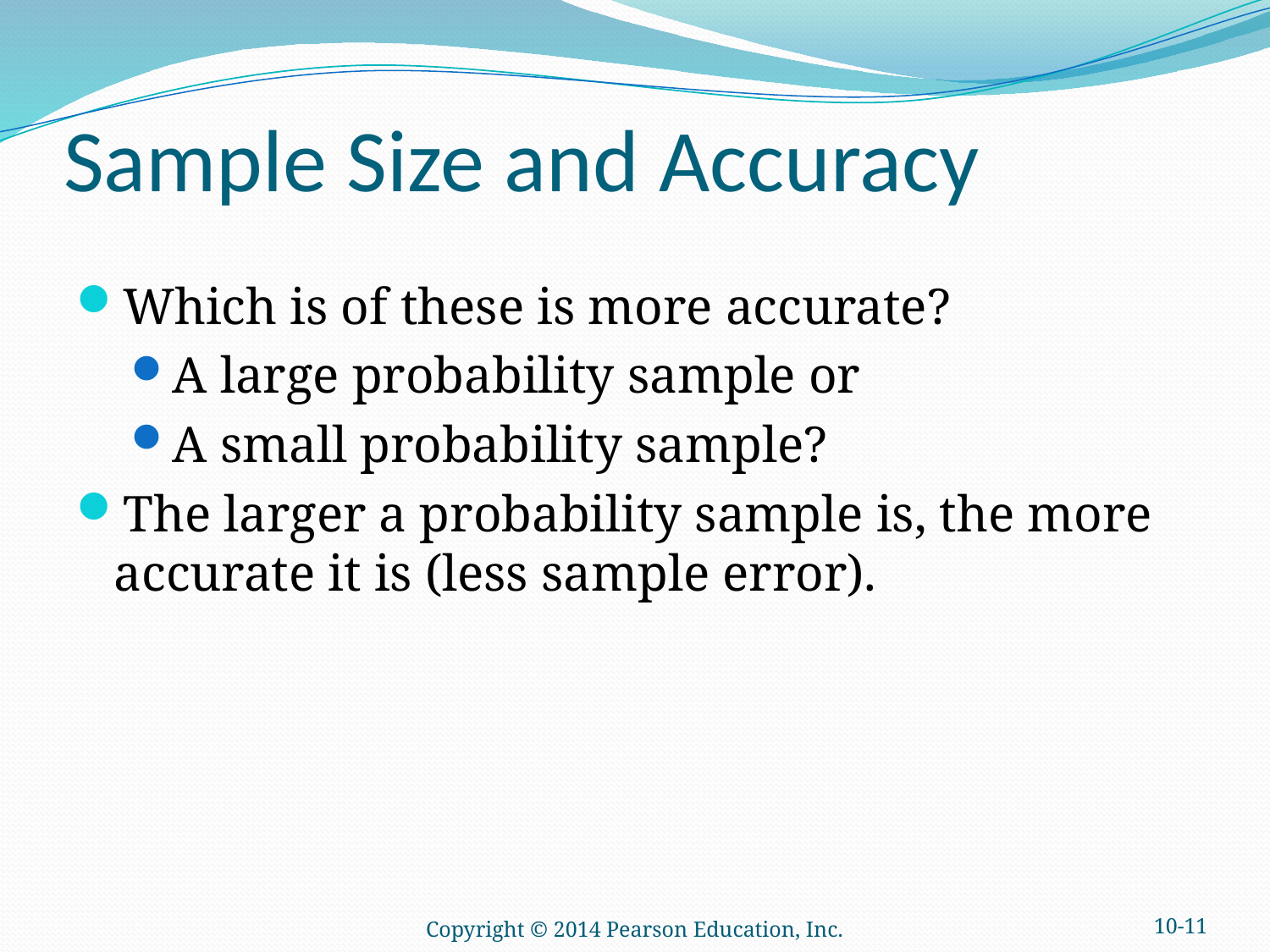

# Sample Size and Accuracy
Which is of these is more accurate?
A large probability sample or
A small probability sample?
The larger a probability sample is, the more accurate it is (less sample error).